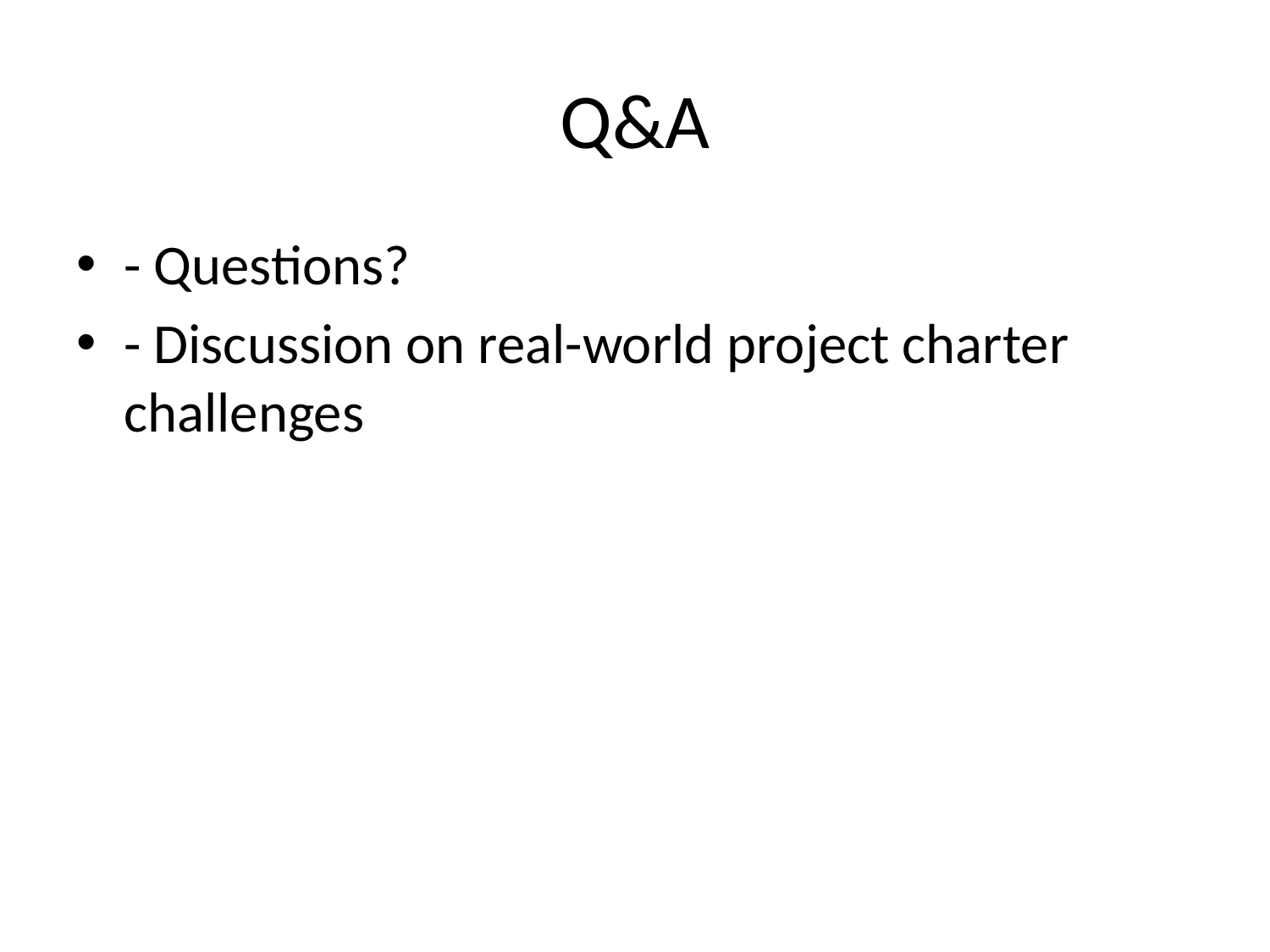

# Q&A
- Questions?
- Discussion on real-world project charter challenges